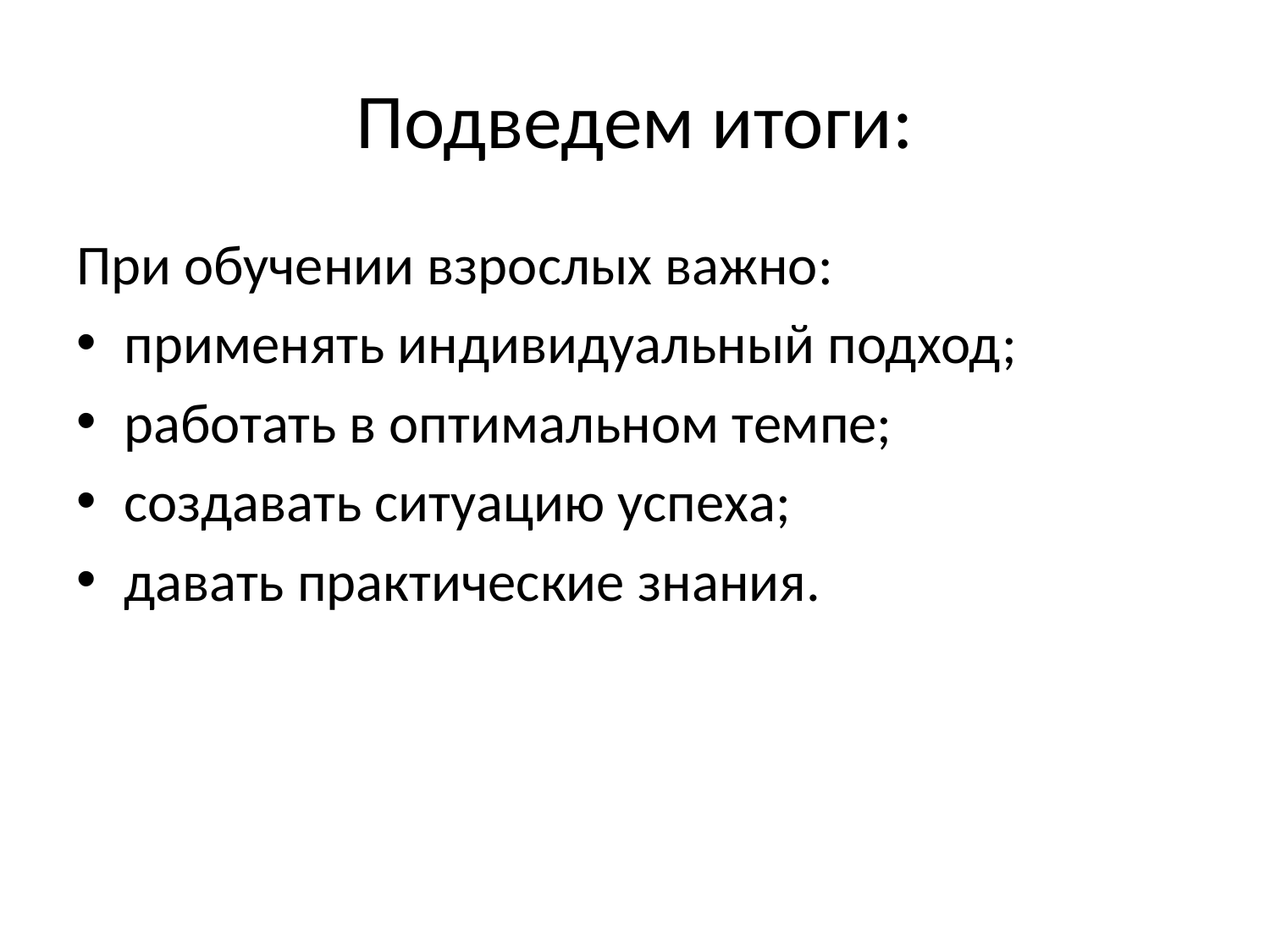

# Подведем итоги:
При обучении взрослых важно:
применять индивидуальный подход;
работать в оптимальном темпе;
создавать ситуацию успеха;
давать практические знания.